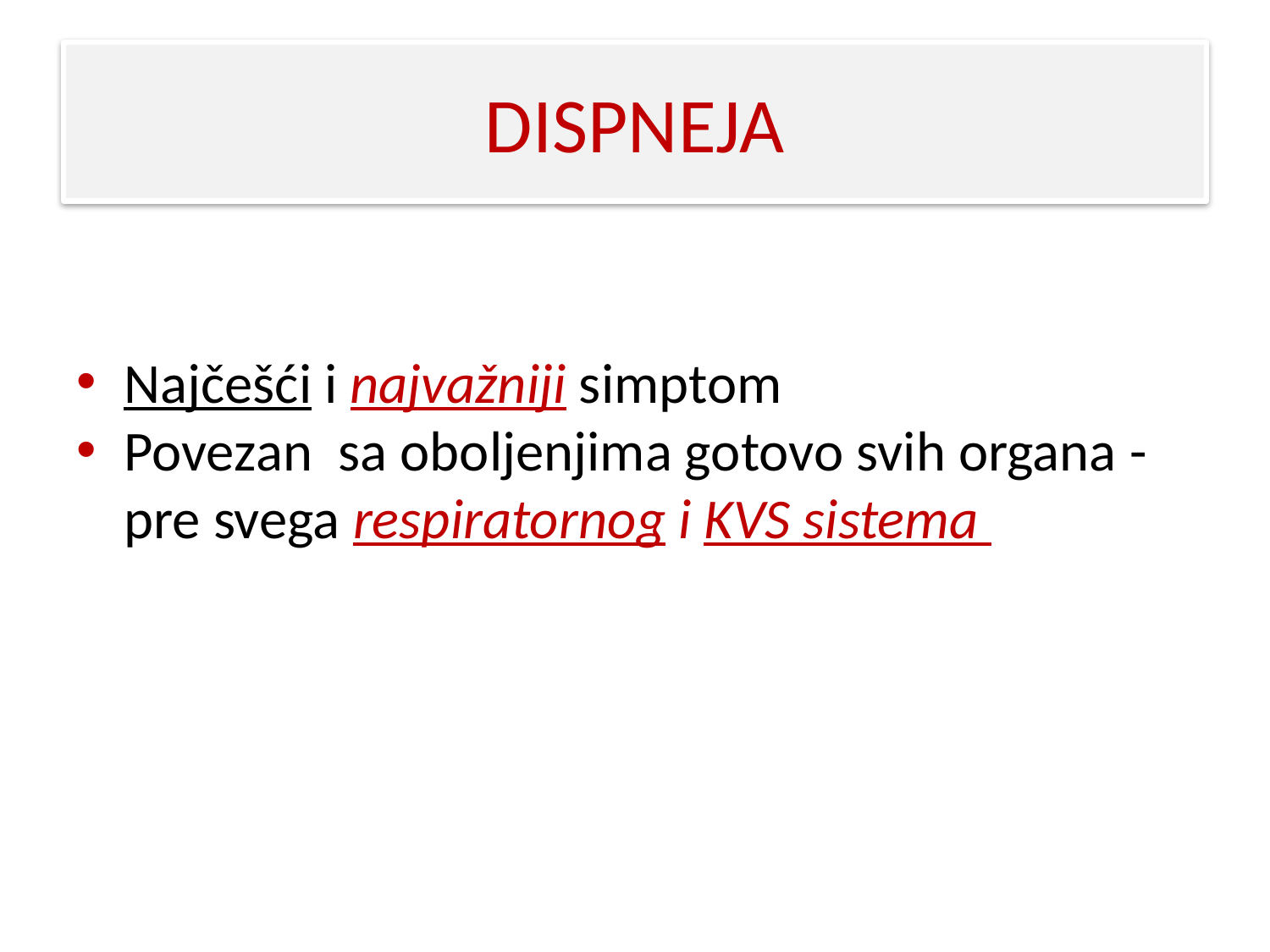

#
DISPNEJA

Najčešći i najvažniji simptom
Povezan  sa oboljenjima gotovo svih organa - pre svega respiratornog i KVS sistema